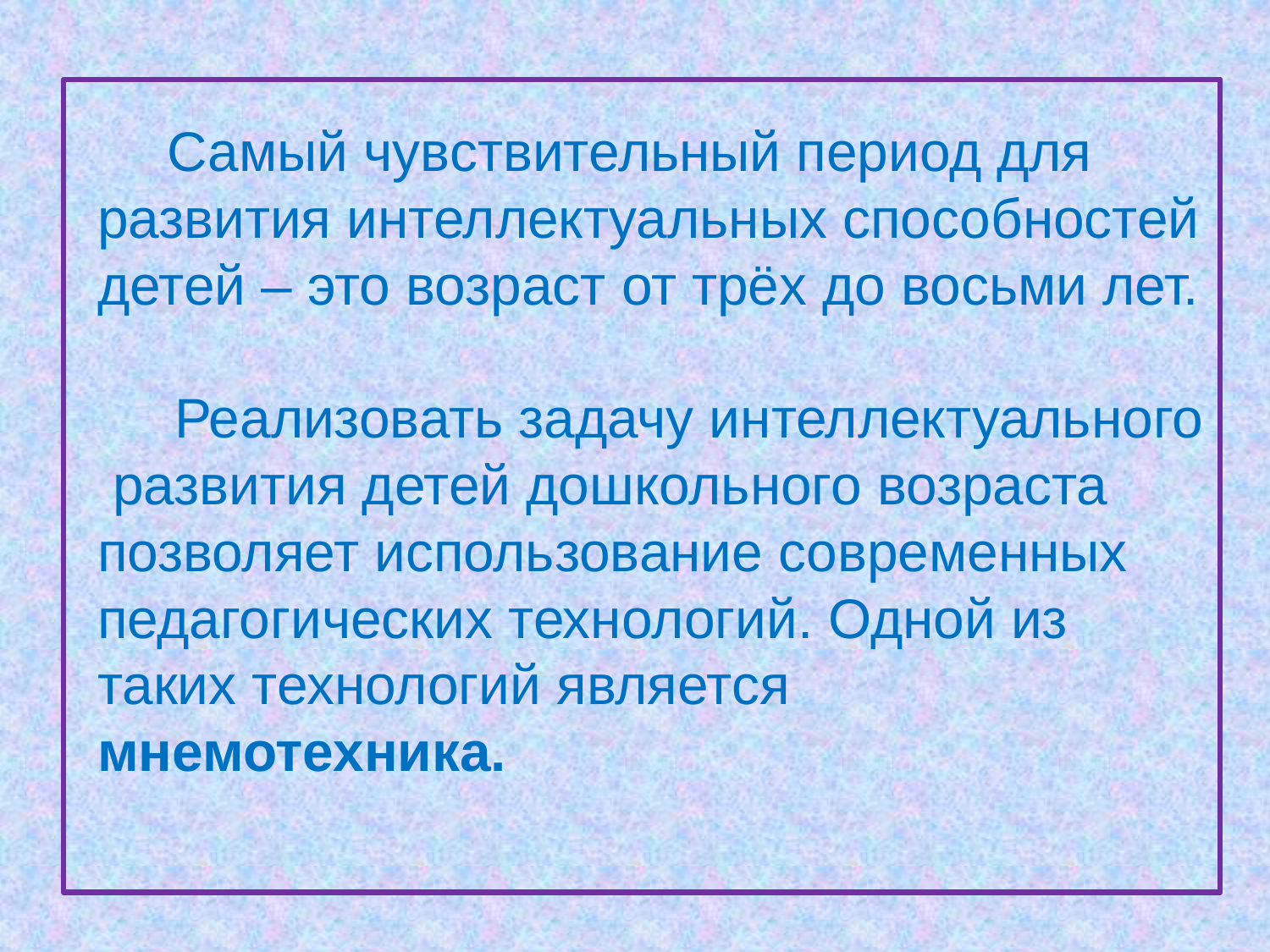

# Самый чувствительный период для развития интеллектуальных способностей детей – это возраст от трёх до восьми лет. Реализовать задачу интеллектуального развития детей дошкольного возраста позволяет использование современных педагогических технологий. Одной из таких технологий является мнемотехника.